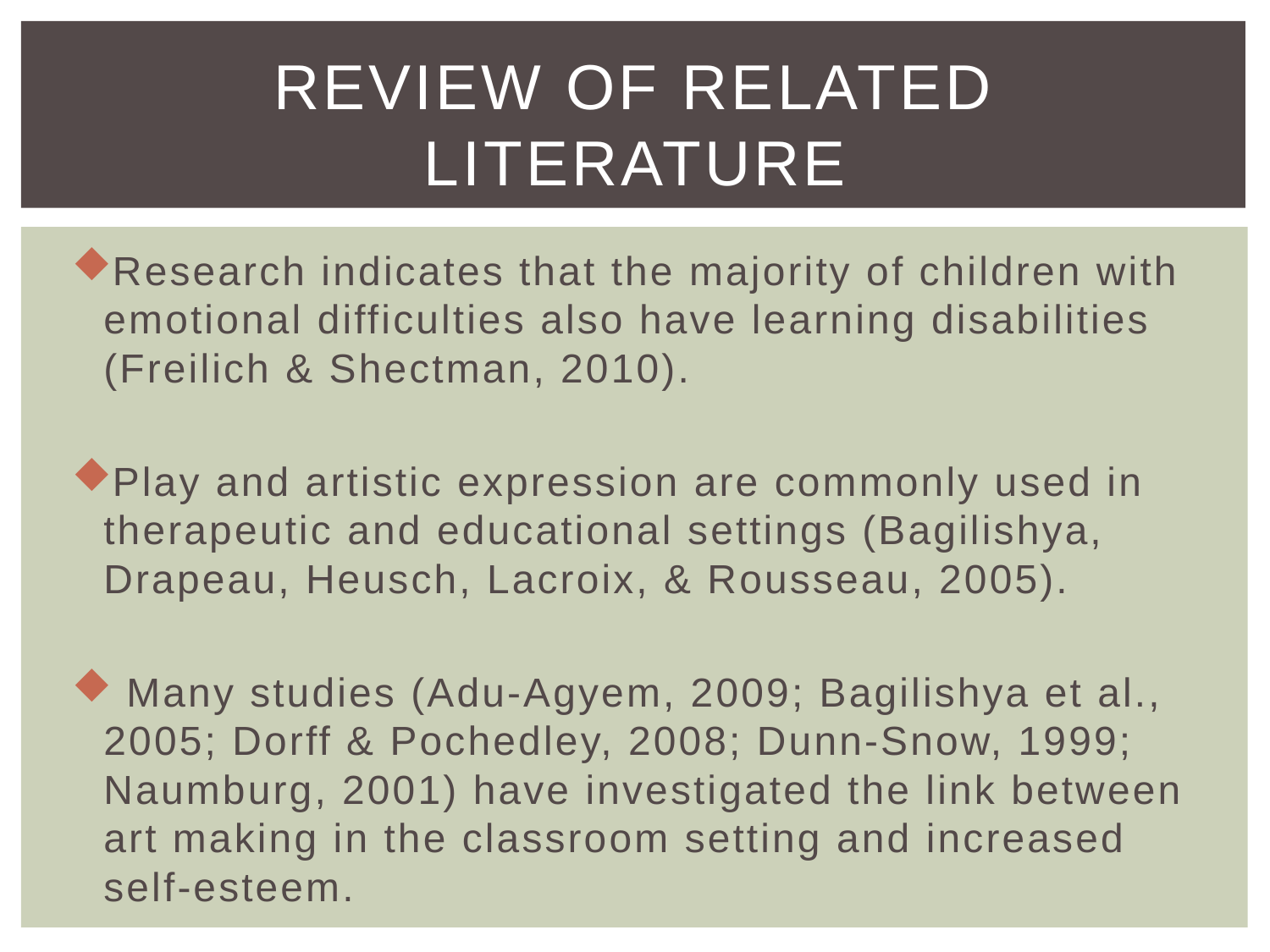

# Review of related literature
Research indicates that the majority of children with emotional difficulties also have learning disabilities (Freilich & Shectman, 2010).

Play and artistic expression are commonly used in therapeutic and educational settings (Bagilishya, Drapeau, Heusch, Lacroix, & Rousseau, 2005).

 Many studies (Adu-Agyem, 2009; Bagilishya et al., 2005; Dorff & Pochedley, 2008; Dunn-Snow, 1999; Naumburg, 2001) have investigated the link between art making in the classroom setting and increased self-esteem.